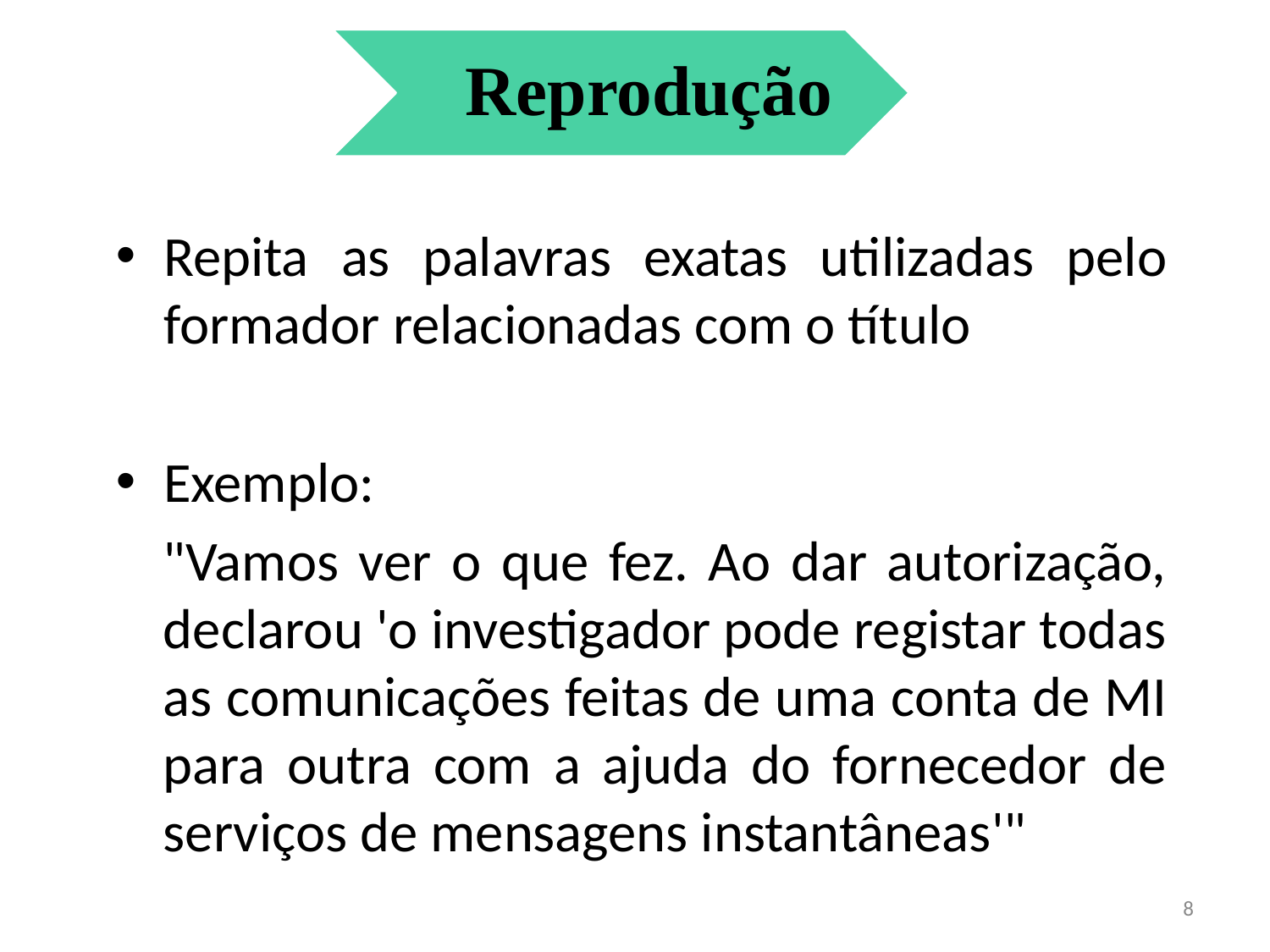

Reprodução
Repita as palavras exatas utilizadas pelo formador relacionadas com o título

Exemplo:
	"Vamos ver o que fez. Ao dar autorização, declarou 'o investigador pode registar todas as comunicações feitas de uma conta de MI para outra com a ajuda do fornecedor de serviços de mensagens instantâneas'"
8